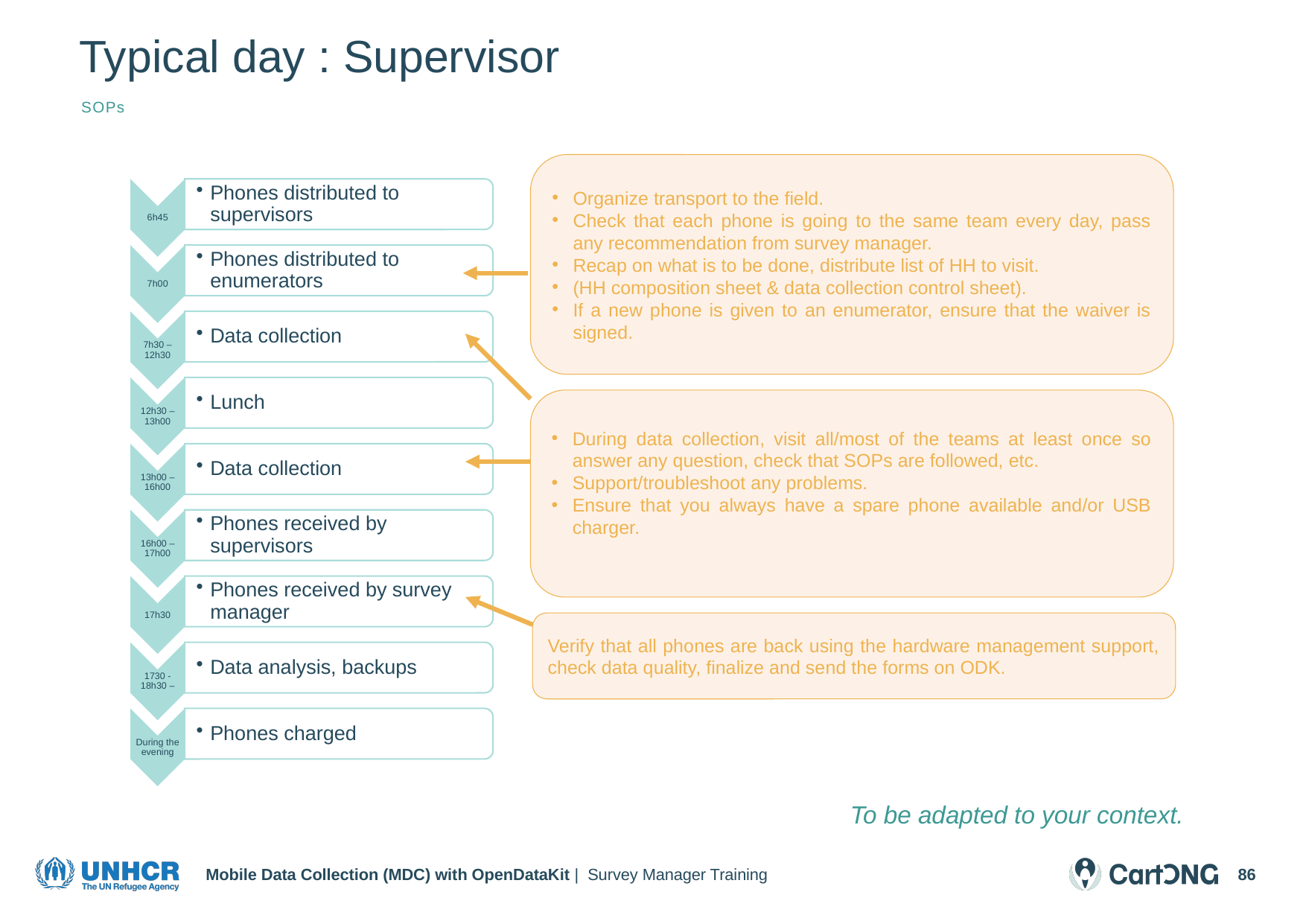

# Typical day : Supervisor
SOPs
Organize transport to the field.
Check that each phone is going to the same team every day, pass any recommendation from survey manager.
Recap on what is to be done, distribute list of HH to visit.
(HH composition sheet & data collection control sheet).
If a new phone is given to an enumerator, ensure that the waiver is signed.
6h45
Phones distributed to supervisors
7h00
Phones distributed to enumerators
7h30 – 12h30
Data collection
12h30 – 13h00
Lunch
13h00 – 16h00
Data collection
16h00 – 17h00
Phones received by supervisors
17h30
Phones received by survey manager
1730 - 18h30 –
Data analysis, backups
During the evening
Phones charged
During data collection, visit all/most of the teams at least once so answer any question, check that SOPs are followed, etc.
Support/troubleshoot any problems.
Ensure that you always have a spare phone available and/or USB charger.

Verify that all phones are back using the hardware management support, check data quality, finalize and send the forms on ODK.
To be adapted to your context.
Mobile Data Collection (MDC) with OpenDataKit |  Survey Manager Training
86